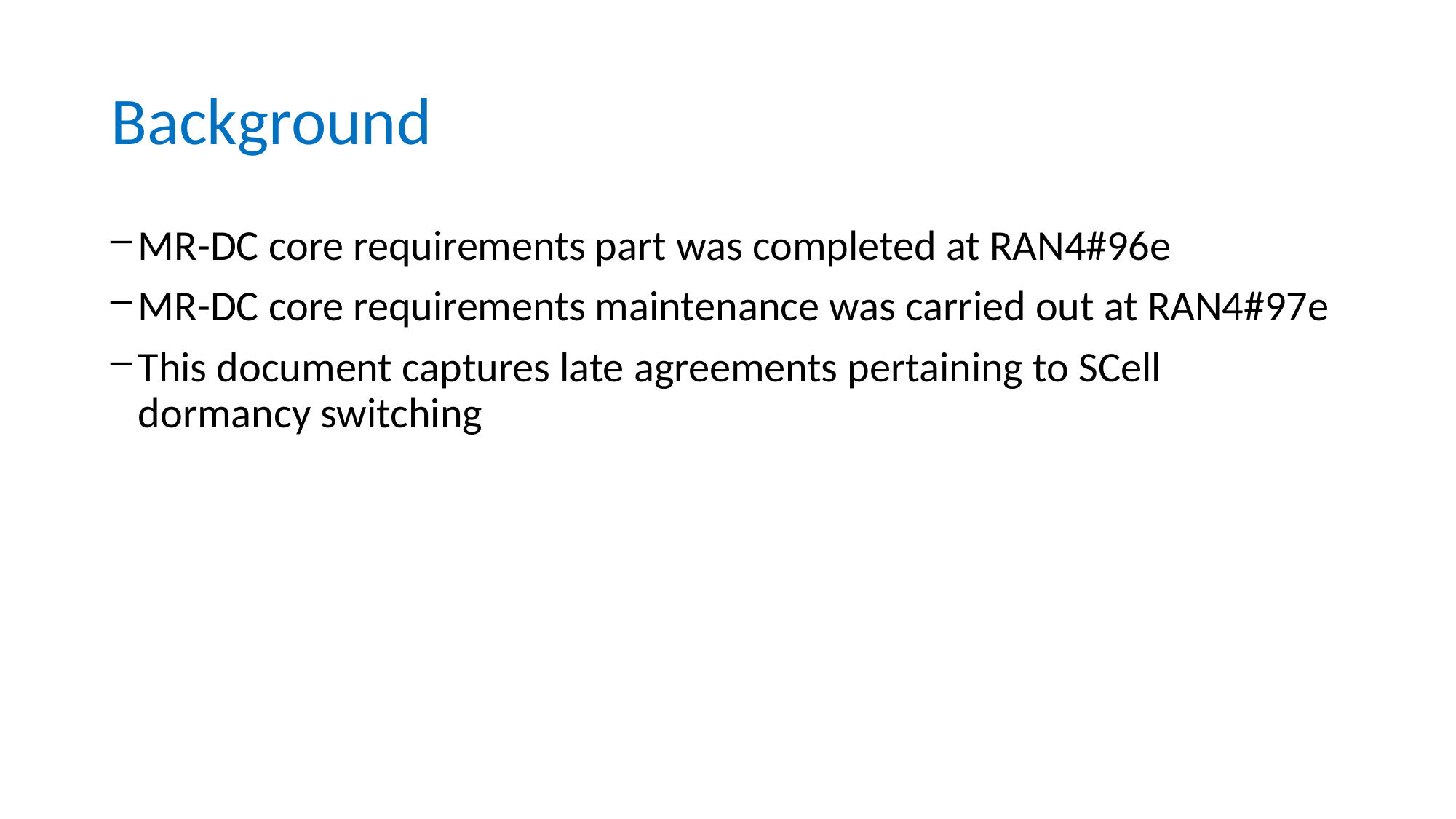

# Background
MR-DC core requirements part was completed at RAN4#96e
MR-DC core requirements maintenance was carried out at RAN4#97e
This document captures late agreements pertaining to SCell dormancy switching